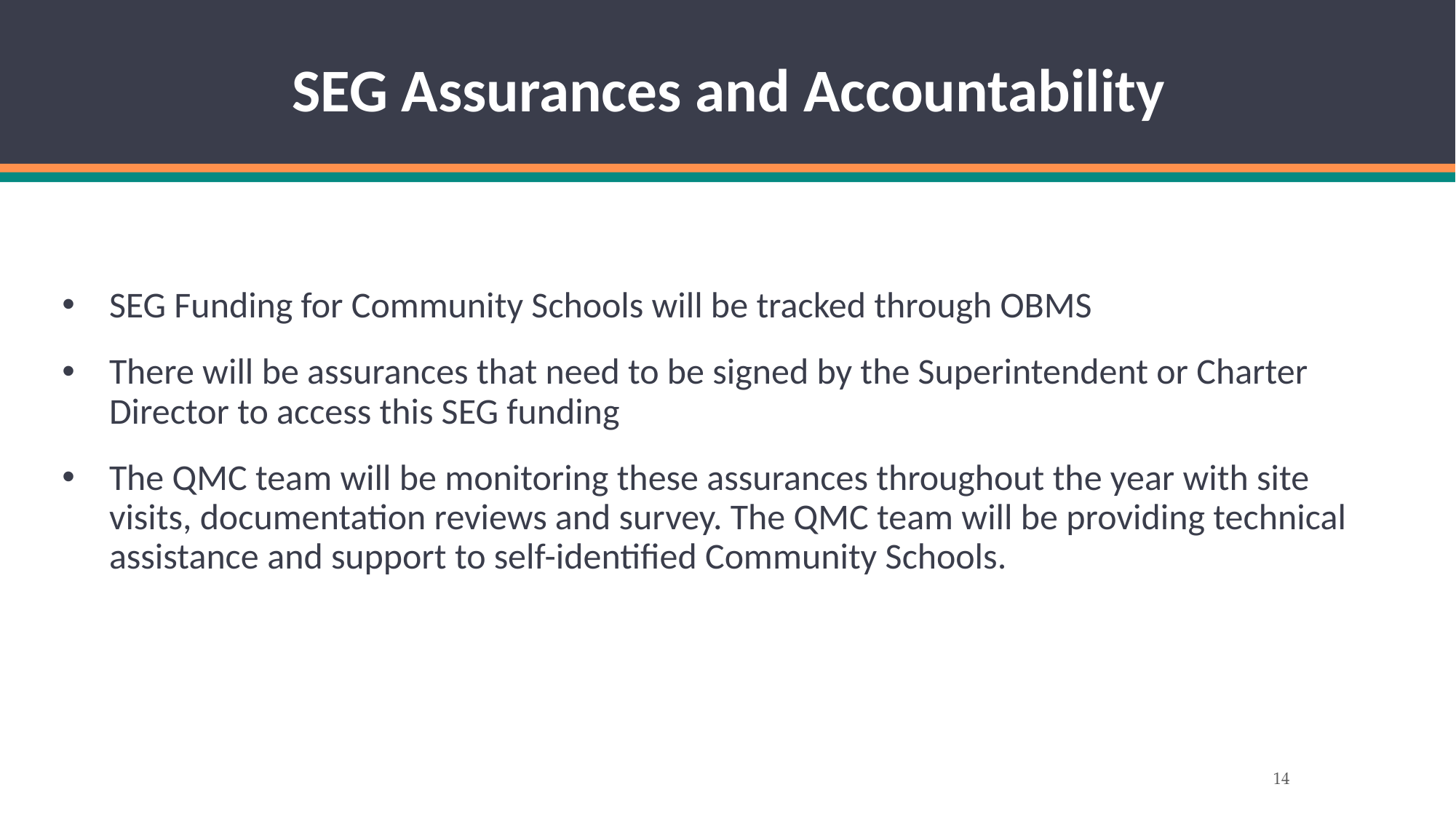

# SEG Assurances and Accountability

SEG Funding for Community Schools will be tracked through OBMS
There will be assurances that need to be signed by the Superintendent or Charter Director to access this SEG funding
The QMC team will be monitoring these assurances throughout the year with site visits, documentation reviews and survey. The QMC team will be providing technical assistance and support to self-identified Community Schools.
14